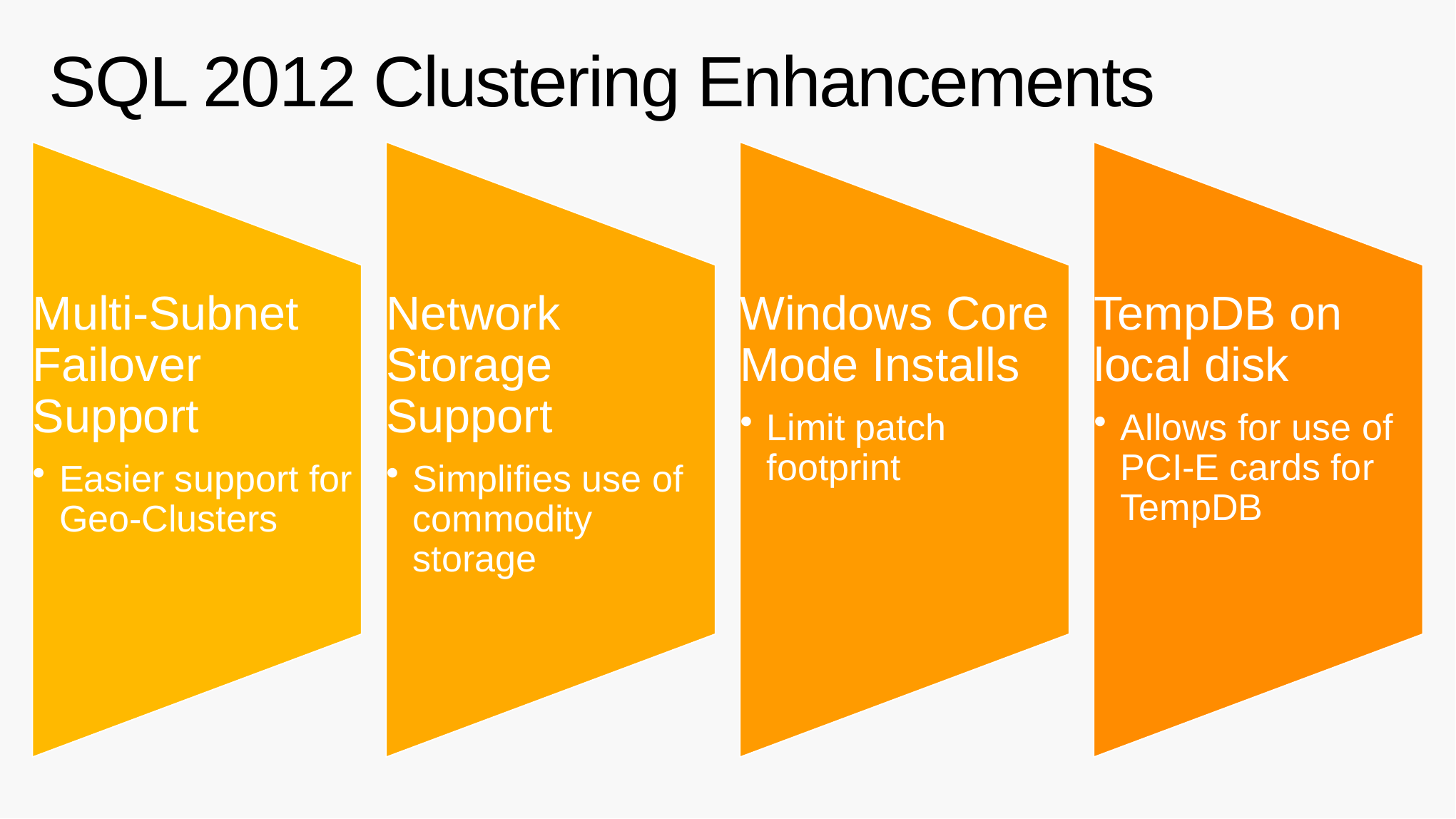

# SQL 2012 Clustering Enhancements

Multi-Subnet Failover Support
Easier support for Geo-Clusters
Network Storage Support
Simplifies use of commodity storage
Windows Core Mode Installs
Limit patch footprint
TempDB on local disk
Allows for use of PCI-E cards for TempDB